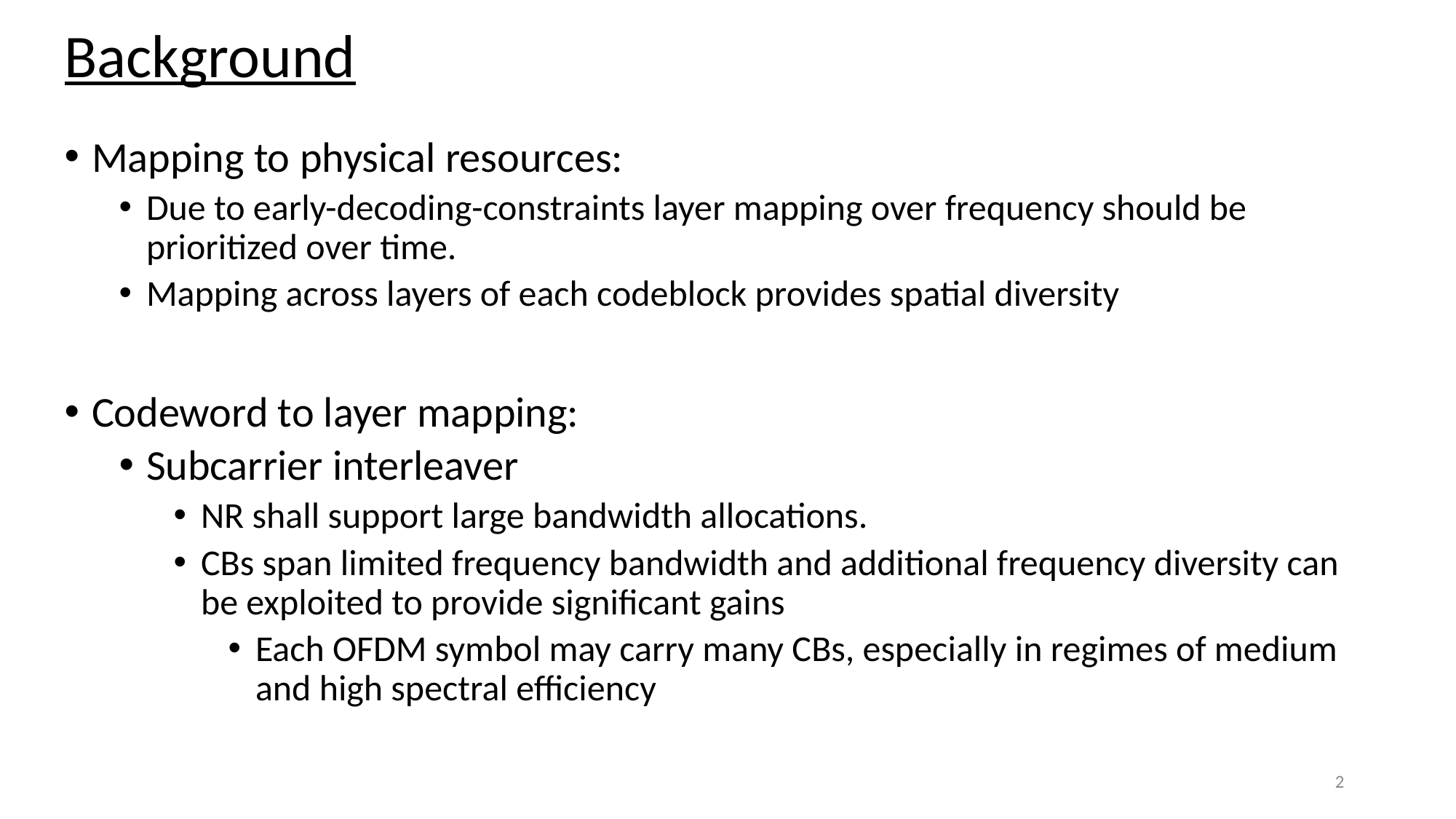

# Background

Mapping to physical resources:
Due to early-decoding-constraints layer mapping over frequency should be prioritized over time.
Mapping across layers of each codeblock provides spatial diversity

Codeword to layer mapping:
Subcarrier interleaver
NR shall support large bandwidth allocations.
CBs span limited frequency bandwidth and additional frequency diversity can be exploited to provide significant gains
Each OFDM symbol may carry many CBs, especially in regimes of medium and high spectral efficiency

2